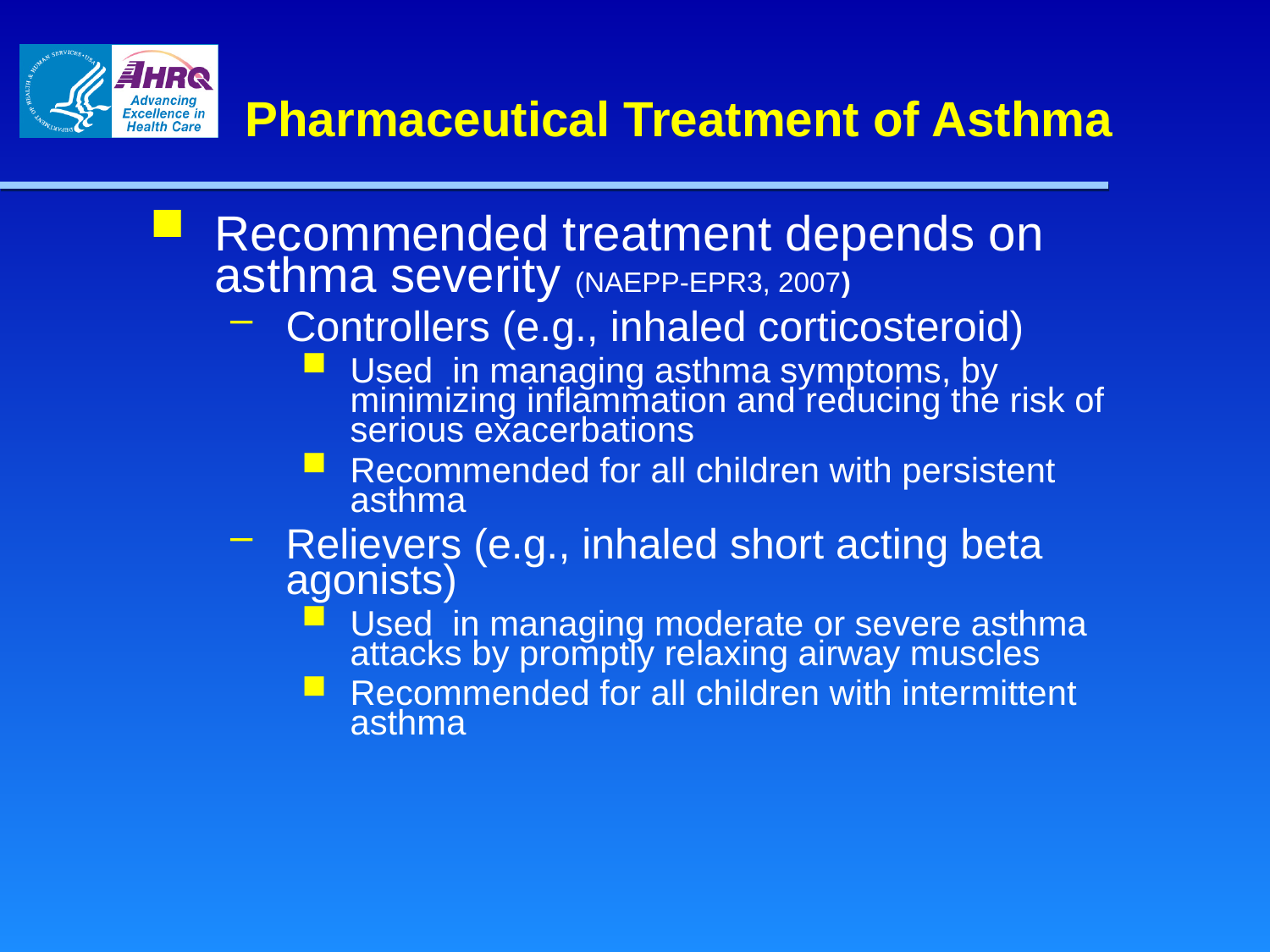

# Pharmaceutical Treatment of Asthma
Recommended treatment depends on asthma severity (NAEPP-EPR3, 2007)
Controllers (e.g., inhaled corticosteroid)
Used  in managing asthma symptoms, by minimizing inflammation and reducing the risk of serious exacerbations
Recommended for all children with persistent asthma
Relievers (e.g., inhaled short acting beta agonists)
Used  in managing moderate or severe asthma attacks by promptly relaxing airway muscles
Recommended for all children with intermittent asthma